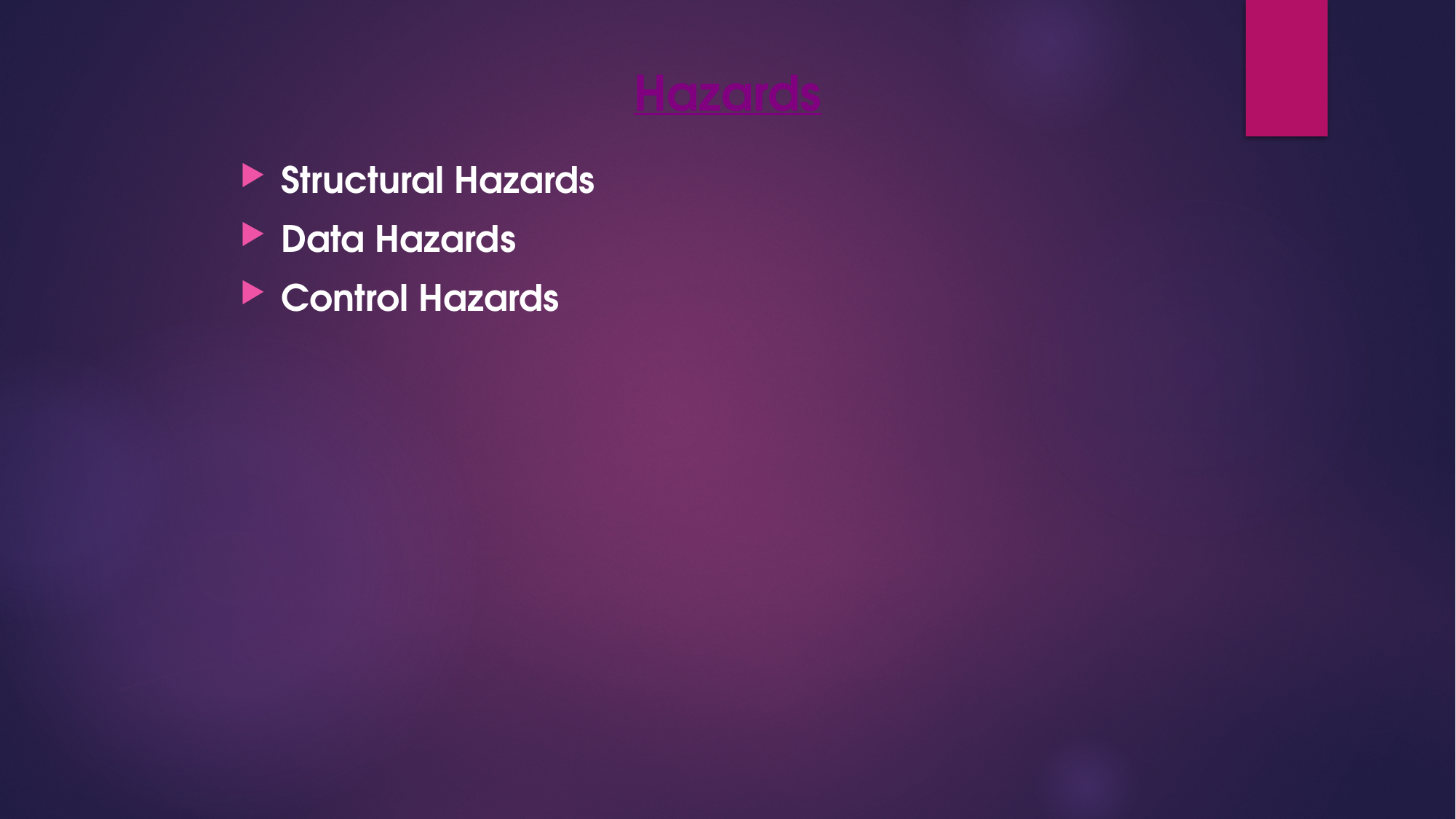

Hazards
Structural Hazards
Data Hazards
Control Hazards